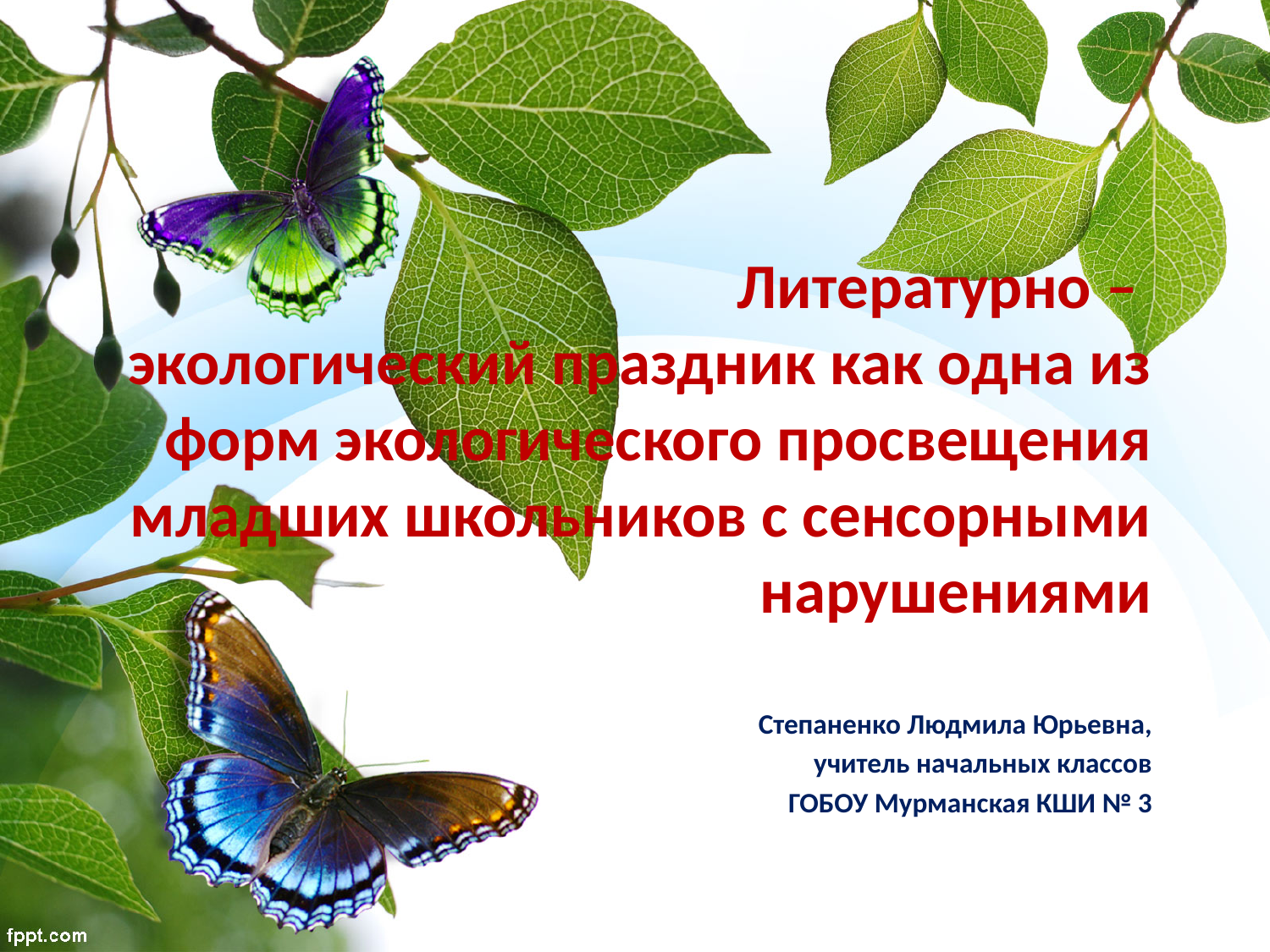

# Литературно – экологический праздник как одна из форм экологического просвещения младших школьников с сенсорными нарушениями
Cтепаненко Людмила Юрьевна,
учитель начальных классов
 ГОБОУ Мурманская КШИ № 3